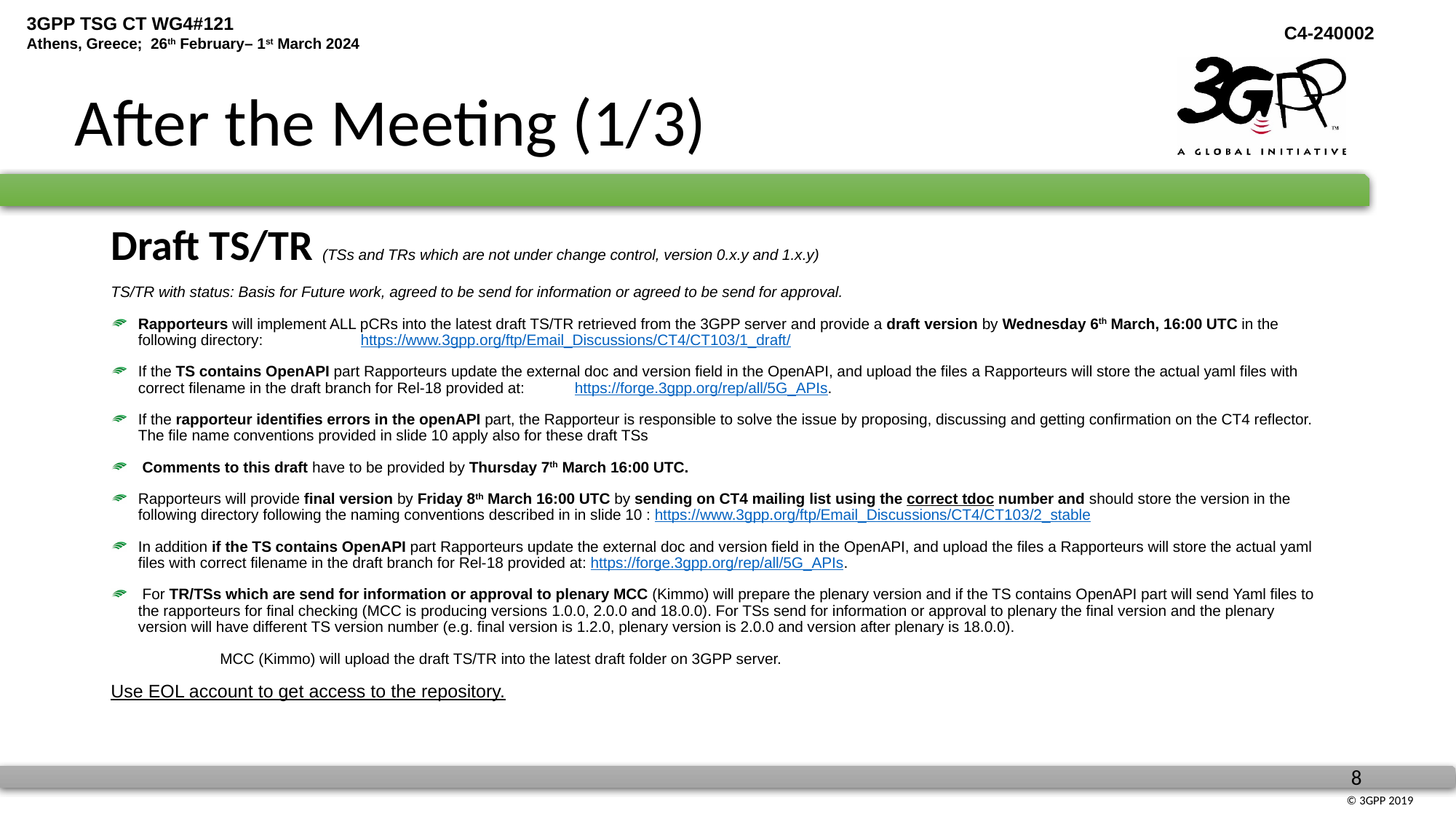

# After the Meeting (1/3)
Draft TS/TR (TSs and TRs which are not under change control, version 0.x.y and 1.x.y)
TS/TR with status: Basis for Future work, agreed to be send for information or agreed to be send for approval.
Rapporteurs will implement ALL pCRs into the latest draft TS/TR retrieved from the 3GPP server and provide a draft version by Wednesday 6th March, 16:00 UTC in the following directory: 	 https://www.3gpp.org/ftp/Email_Discussions/CT4/CT103/1_draft/
If the TS contains OpenAPI part Rapporteurs update the external doc and version field in the OpenAPI, and upload the files a Rapporteurs will store the actual yaml files with correct filename in the draft branch for Rel-18 provided at:	https://forge.3gpp.org/rep/all/5G_APIs.
If the rapporteur identifies errors in the openAPI part, the Rapporteur is responsible to solve the issue by proposing, discussing and getting confirmation on the CT4 reflector.
The file name conventions provided in slide 10 apply also for these draft TSs
 Comments to this draft have to be provided by Thursday 7th March 16:00 UTC.
Rapporteurs will provide final version by Friday 8th March 16:00 UTC by sending on CT4 mailing list using the correct tdoc number and should store the version in the following directory following the naming conventions described in in slide 10 : https://www.3gpp.org/ftp/Email_Discussions/CT4/CT103/2_stable
In addition if the TS contains OpenAPI part Rapporteurs update the external doc and version field in the OpenAPI, and upload the files a Rapporteurs will store the actual yaml files with correct filename in the draft branch for Rel-18 provided at: https://forge.3gpp.org/rep/all/5G_APIs.
 For TR/TSs which are send for information or approval to plenary MCC (Kimmo) will prepare the plenary version and if the TS contains OpenAPI part will send Yaml files to the rapporteurs for final checking (MCC is producing versions 1.0.0, 2.0.0 and 18.0.0). For TSs send for information or approval to plenary the final version and the plenary version will have different TS version number (e.g. final version is 1.2.0, plenary version is 2.0.0 and version after plenary is 18.0.0).
	MCC (Kimmo) will upload the draft TS/TR into the latest draft folder on 3GPP server.
Use EOL account to get access to the repository.